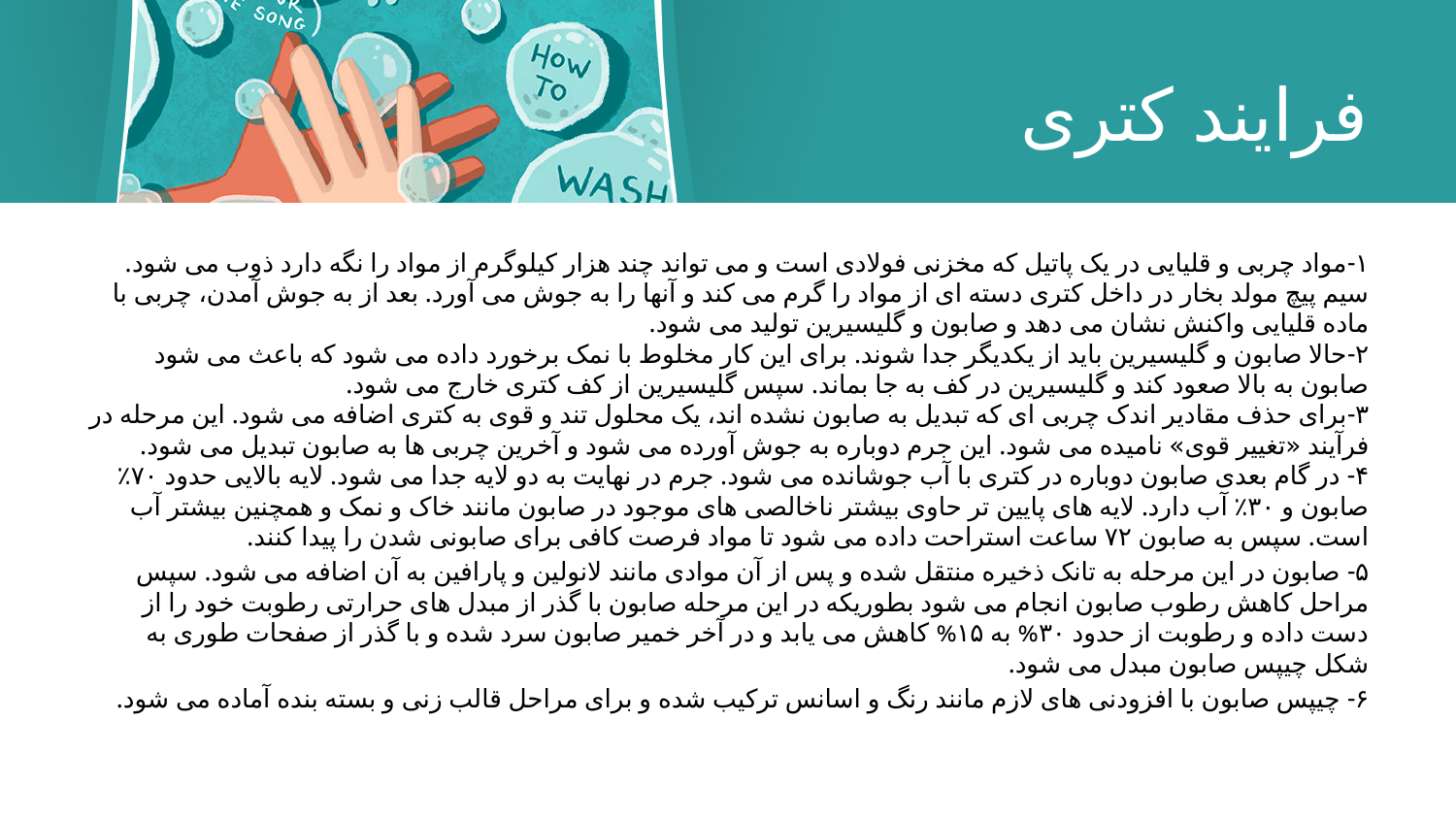

# فرایند کتری
۱-مواد چربی و قلیایی در یک پاتیل که مخزنی فولادی است و می تواند چند هزار کیلوگرم از مواد را نگه دارد ذوب می شود. سیم پیچ مولد بخار در داخل کتری دسته ای از مواد را گرم می کند و آنها را به جوش می آورد. بعد از به جوش آمدن، چربی با ماده قلیایی واکنش نشان می دهد و صابون و گلیسیرین تولید می شود.
۲-حالا صابون و گلیسیرین باید از یکدیگر جدا شوند. برای این کار مخلوط با نمک برخورد داده می شود که باعث می شود صابون به بالا صعود کند و گلیسیرین در کف به جا بماند. سپس گلیسیرین از کف کتری خارج می شود.
۳-برای حذف مقادیر اندک چربی ای که تبدیل به صابون نشده اند، یک محلول تند و قوی به کتری اضافه می شود. این مرحله در فرآیند «تغییر قوی» نامیده می شود. این جرم دوباره به جوش آورده می شود و آخرین چربی ها به صابون تبدیل می شود.
۴- در گام بعدی صابون دوباره در کتری با آب جوشانده می شود. جرم در نهایت به دو لایه جدا می شود. لایه بالایی حدود ۷۰٪ صابون و ۳۰٪ آب دارد. لایه های پایین تر حاوی بیشتر ناخالصی های موجود در صابون مانند خاک و نمک و همچنین بیشتر آب است. سپس به صابون ۷۲ ساعت استراحت داده می شود تا مواد فرصت کافی برای صابونی شدن را پیدا کنند.
۵- صابون در این مرحله به تانک ذخیره منتقل شده و پس از آن موادی مانند لانولین و پارافین به آن اضافه می شود. سپس مراحل کاهش رطوب صابون انجام می شود بطوریکه در این مرحله صابون با گذر از مبدل های حرارتی رطوبت خود را از دست داده و رطوبت از حدود ۳۰% به ۱۵% کاهش می یابد و در آخر خمیر صابون سرد شده و با گذر از صفحات طوری به شکل چیپس صابون مبدل می شود.
۶- چیپس صابون با افزودنی های لازم مانند رنگ و اسانس ترکیب شده و برای مراحل قالب زنی و بسته بنده آماده می شود.